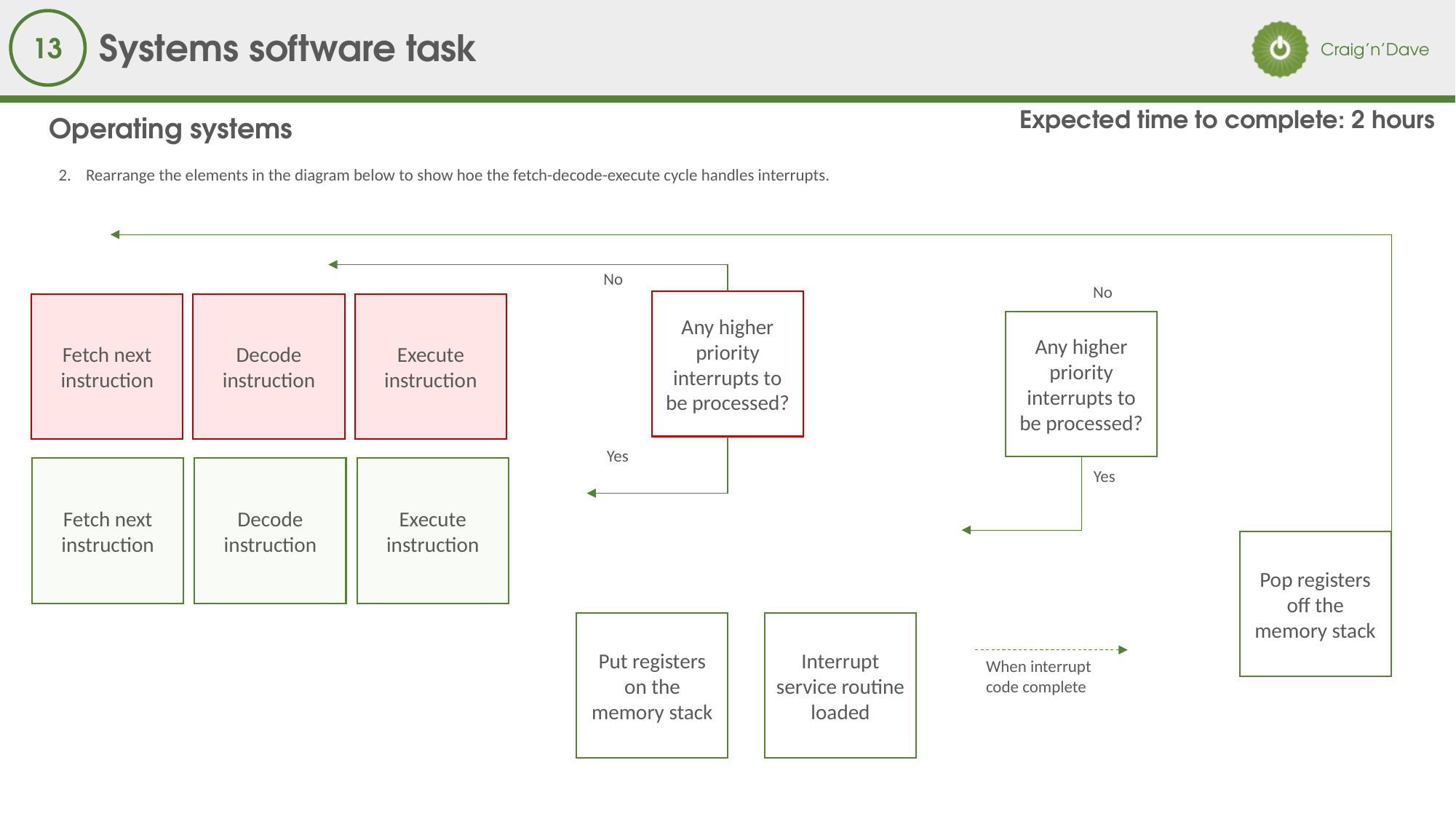

Systems software task
13
Expected time to complete: 2 hours
Operating systems
Rearrange the elements in the diagram below to show hoe the fetch-decode-execute cycle handles interrupts.
No
No
Any higher priority interrupts to be processed?
Fetch next instruction
Decode instruction
Execute instruction
Any higher priority interrupts to be processed?
Yes
Fetch next instruction
Decode instruction
Execute instruction
Yes
Pop registers off the memory stack
Put registers on the memory stack
Interrupt service routine loaded
When interrupt code complete